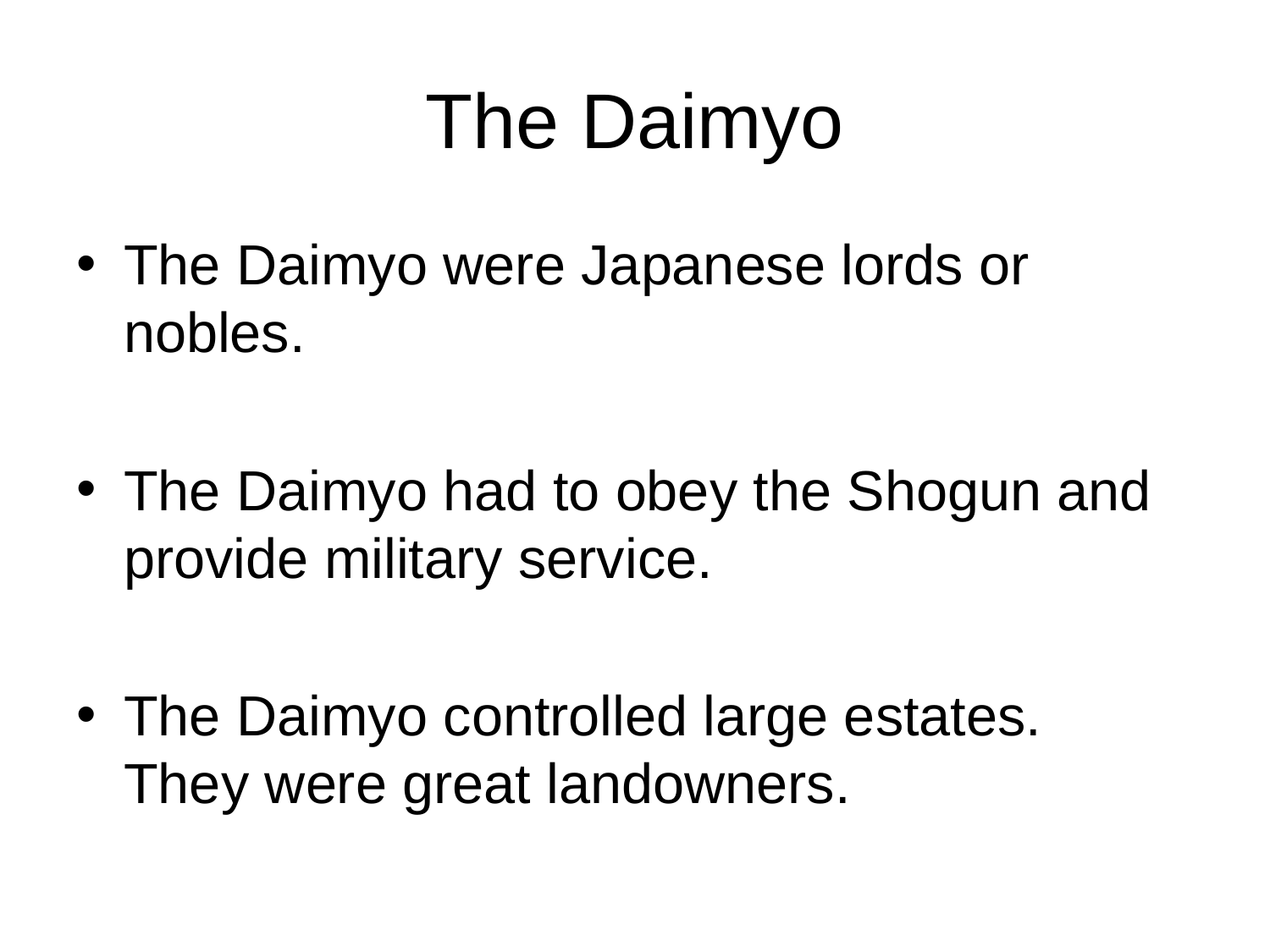

# The Daimyo
The Daimyo were Japanese lords or nobles.

The Daimyo had to obey the Shogun and provide military service.

The Daimyo controlled large estates.  They were great landowners.